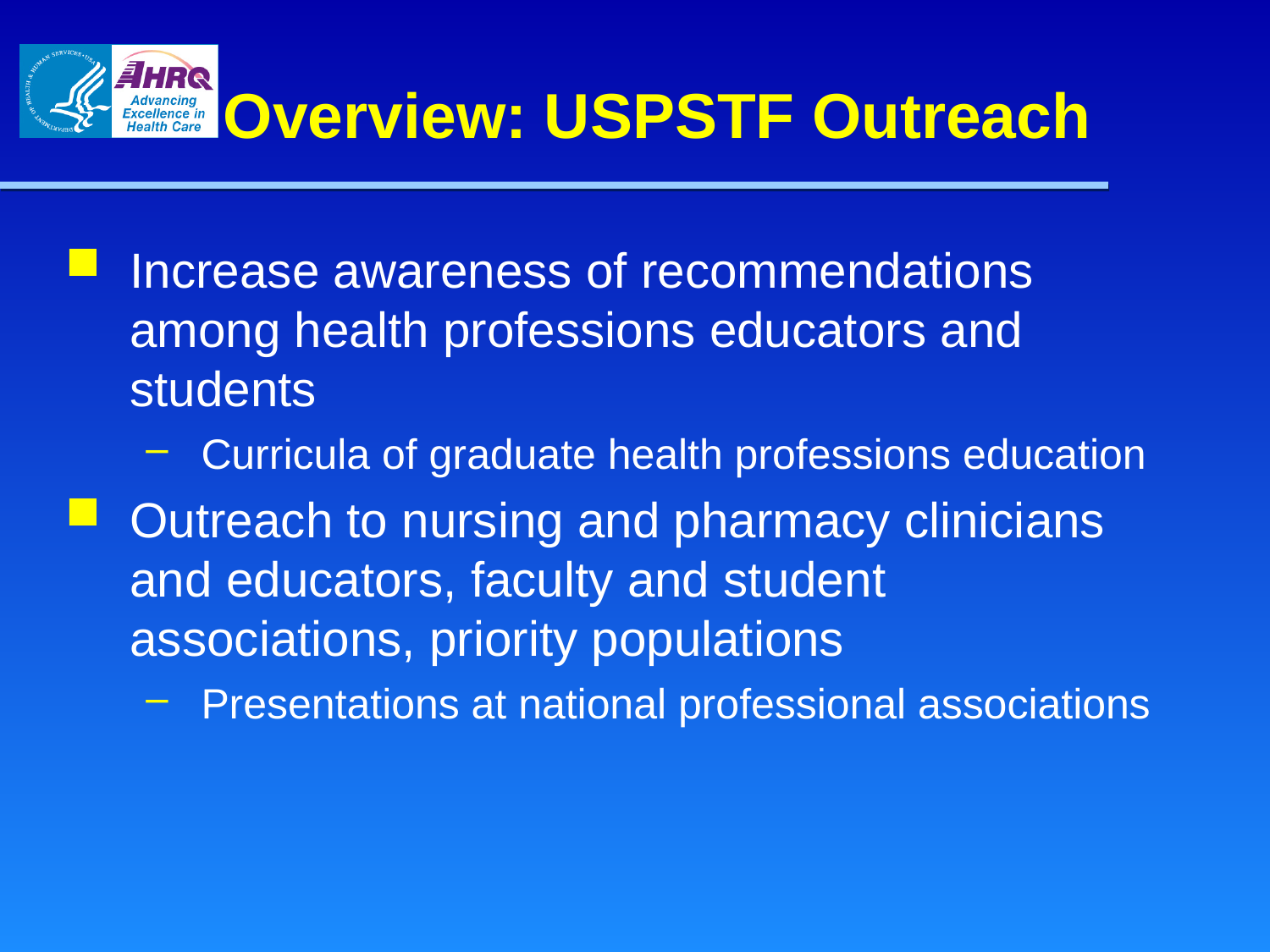

# Overview: USPSTF Outreach
Increase awareness of recommendations among health professions educators and students
Curricula of graduate health professions education
Outreach to nursing and pharmacy clinicians and educators, faculty and student associations, priority populations
Presentations at national professional associations